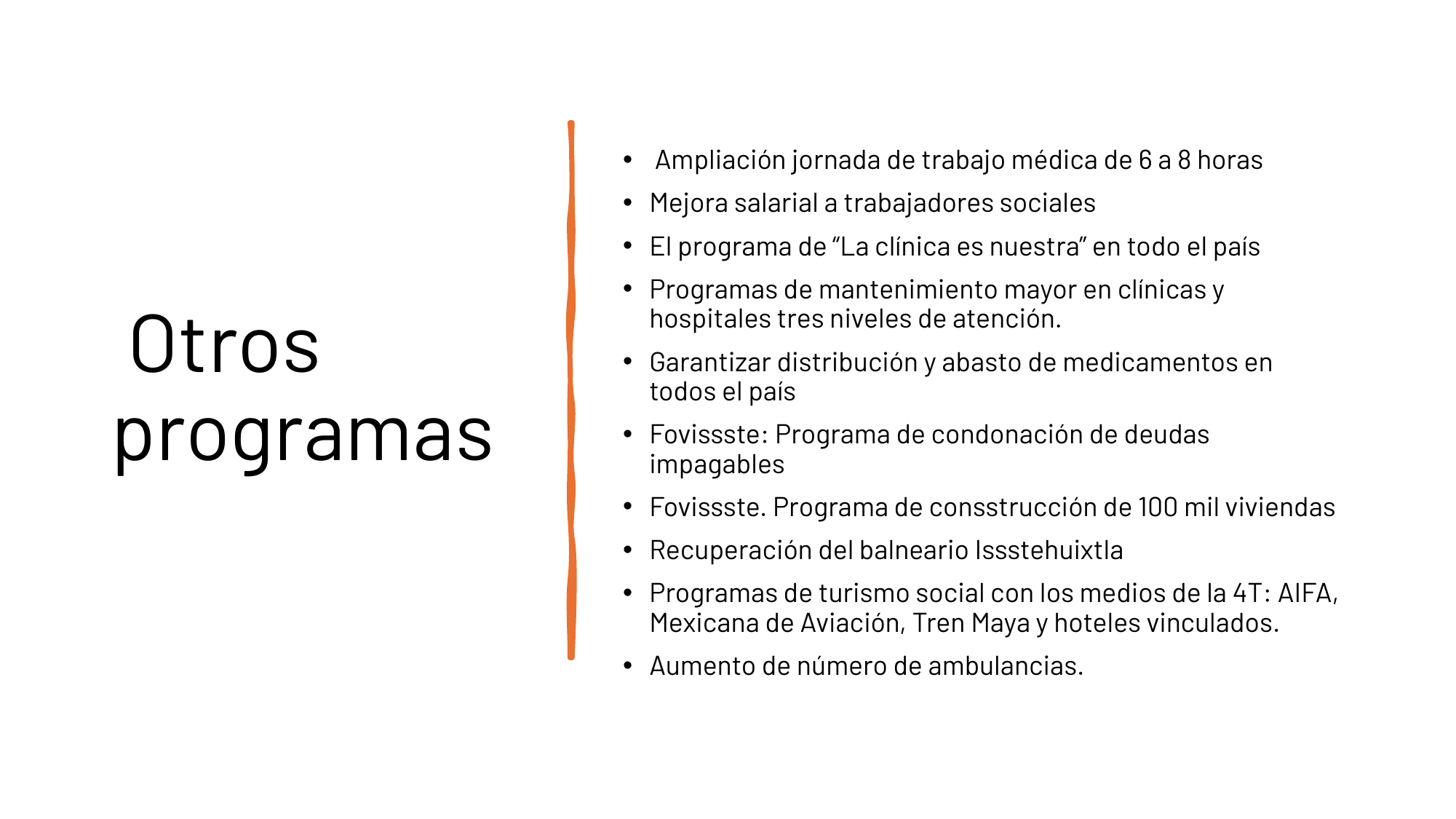

# Otros programas

 Ampliación jornada de trabajo médica de 6 a 8 horas
Mejora salarial a trabajadores sociales
El programa de “La clínica es nuestra” en todo el país
Programas de mantenimiento mayor en clínicas y hospitales tres niveles de atención.
Garantizar distribución y abasto de medicamentos en todos el país
Fovissste: Programa de condonación de deudas impagables
Fovissste. Programa de consstrucción de 100 mil viviendas
Recuperación del balneario Issstehuixtla
Programas de turismo social con los medios de la 4T: AIFA, Mexicana de Aviación, Tren Maya y hoteles vinculados.
Aumento de número de ambulancias.